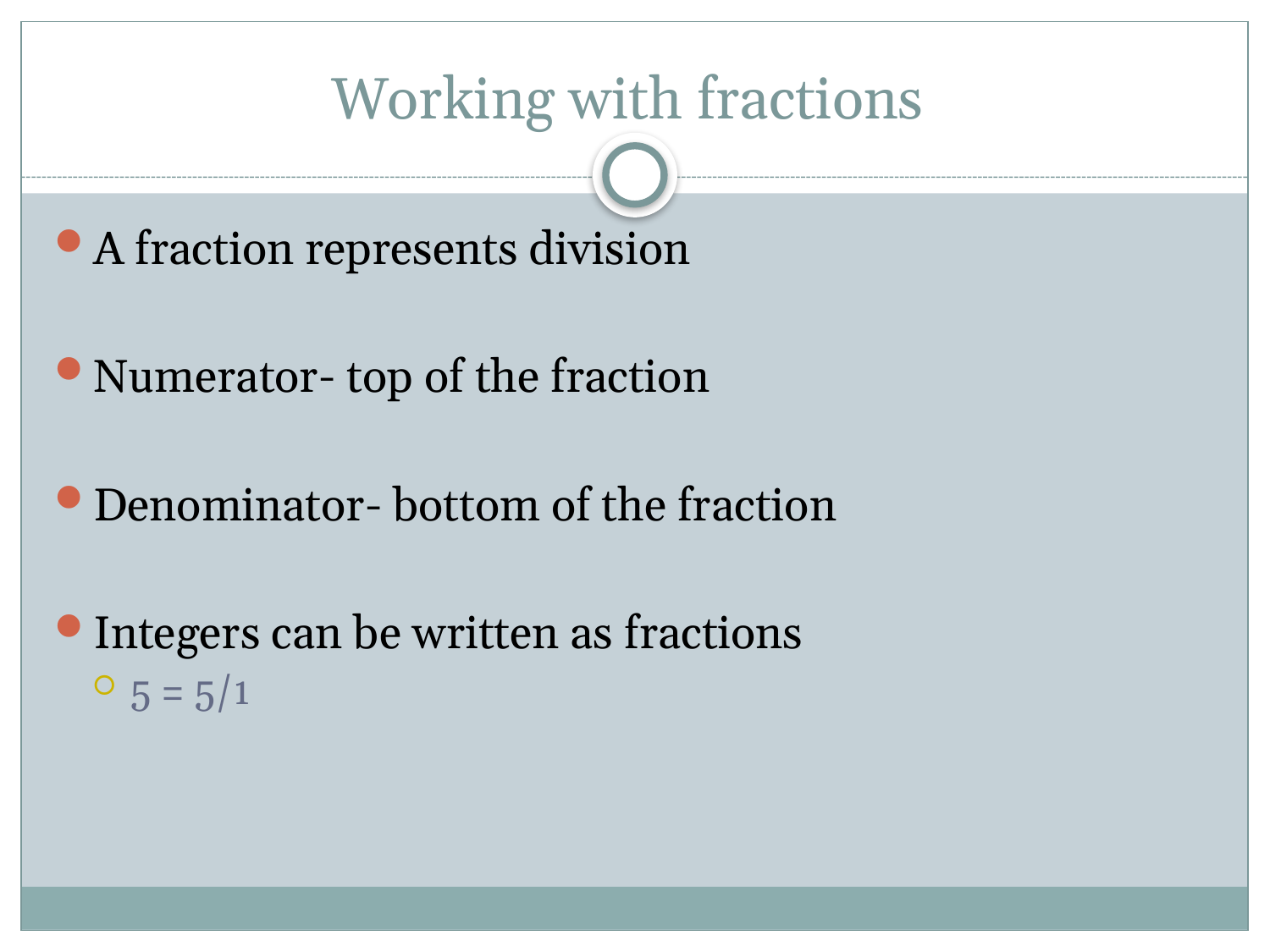

# Working with fractions
A fraction represents division

Numerator- top of the fraction

Denominator- bottom of the fraction

Integers can be written as fractions
5 = 5/1